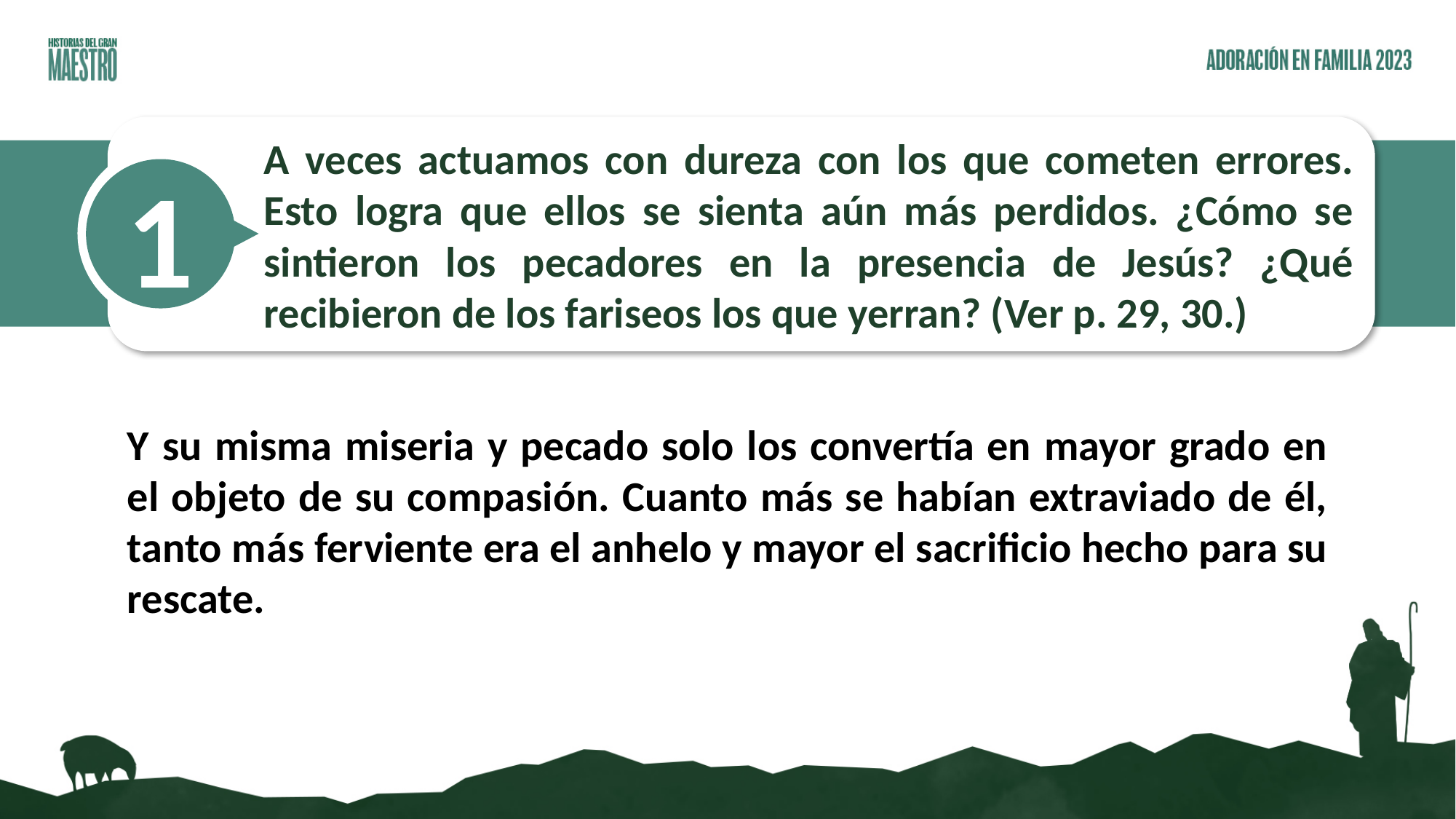

A veces actuamos con dureza con los que cometen errores. Esto logra que ellos se sienta aún más perdidos. ¿Cómo se sintieron los pecadores en la presencia de Jesús? ¿Qué recibieron de los fariseos los que yerran? (Ver p. 29, 30.)

1

Y su misma miseria y pecado solo los convertía en mayor grado en el objeto de su compasión. Cuanto más se habían extraviado de él, tanto más ferviente era el anhelo y mayor el sacrificio hecho para su rescate.